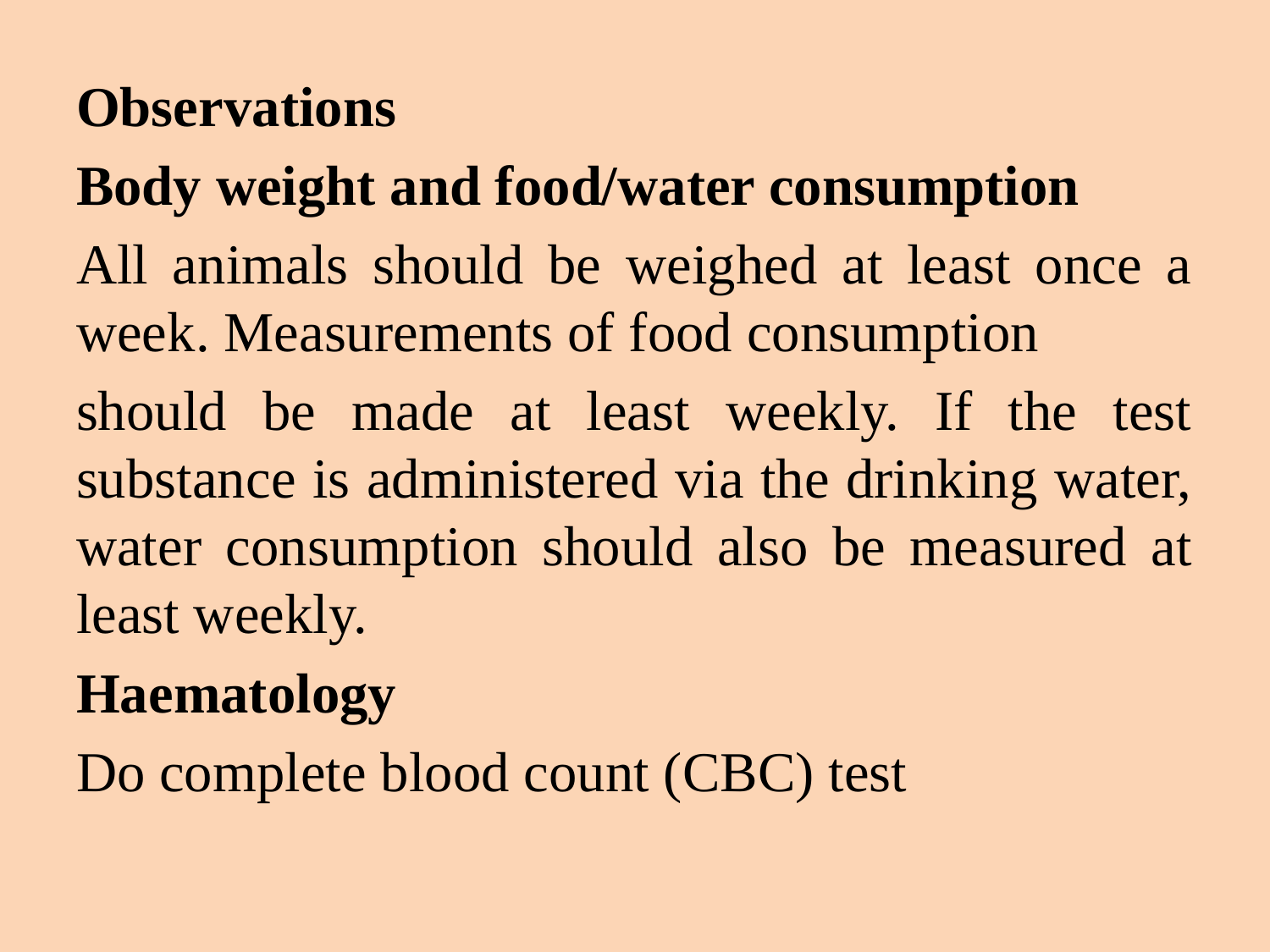

Observations
Body weight and food/water consumption
All animals should be weighed at least once a week. Measurements of food consumption
should be made at least weekly. If the test substance is administered via the drinking water, water consumption should also be measured at least weekly.
Haematology
Do complete blood count (CBC) test